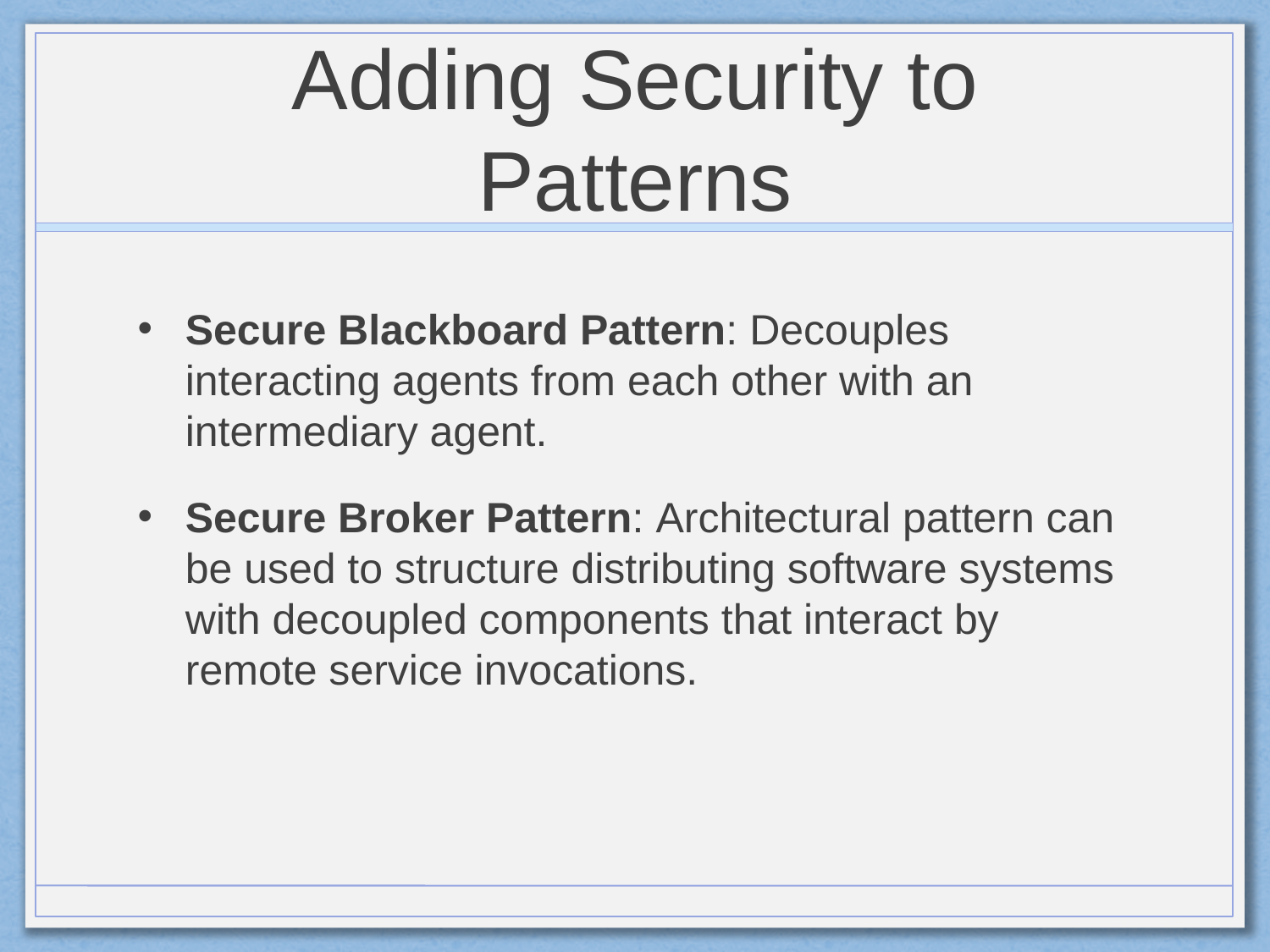

# Adding Security to Patterns
Secure Blackboard Pattern: Decouples interacting agents from each other with an intermediary agent.
Secure Broker Pattern: Architectural pattern can be used to structure distributing software systems with decoupled components that interact by remote service invocations.